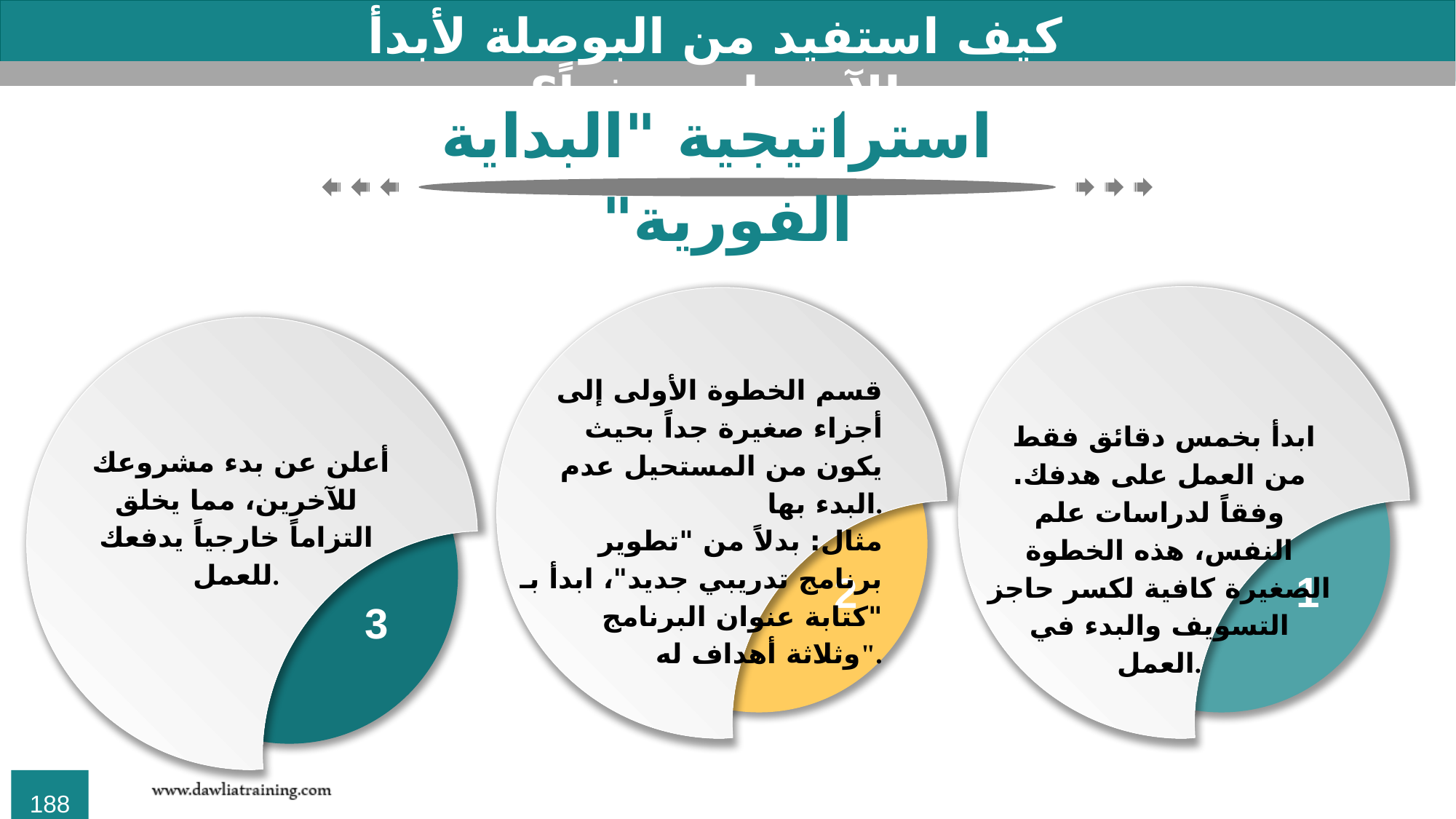

كيف استفيد من البوصلة لأبدأ الآن وليس غداً؟
 استراتيجية "البداية الفورية"

 ابدأ بخمس دقائق فقط من العمل على هدفك. وفقاً لدراسات علم النفس، هذه الخطوة الصغيرة كافية لكسر حاجز التسويف والبدء في العمل.
1

 قسم الخطوة الأولى إلى أجزاء صغيرة جداً بحيث يكون من المستحيل عدم البدء بها.
مثال: بدلاً من "تطوير برنامج تدريبي جديد"، ابدأ بـ "كتابة عنوان البرنامج وثلاثة أهداف له".

2

 أعلن عن بدء مشروعك للآخرين، مما يخلق التزاماً خارجياً يدفعك للعمل.
3